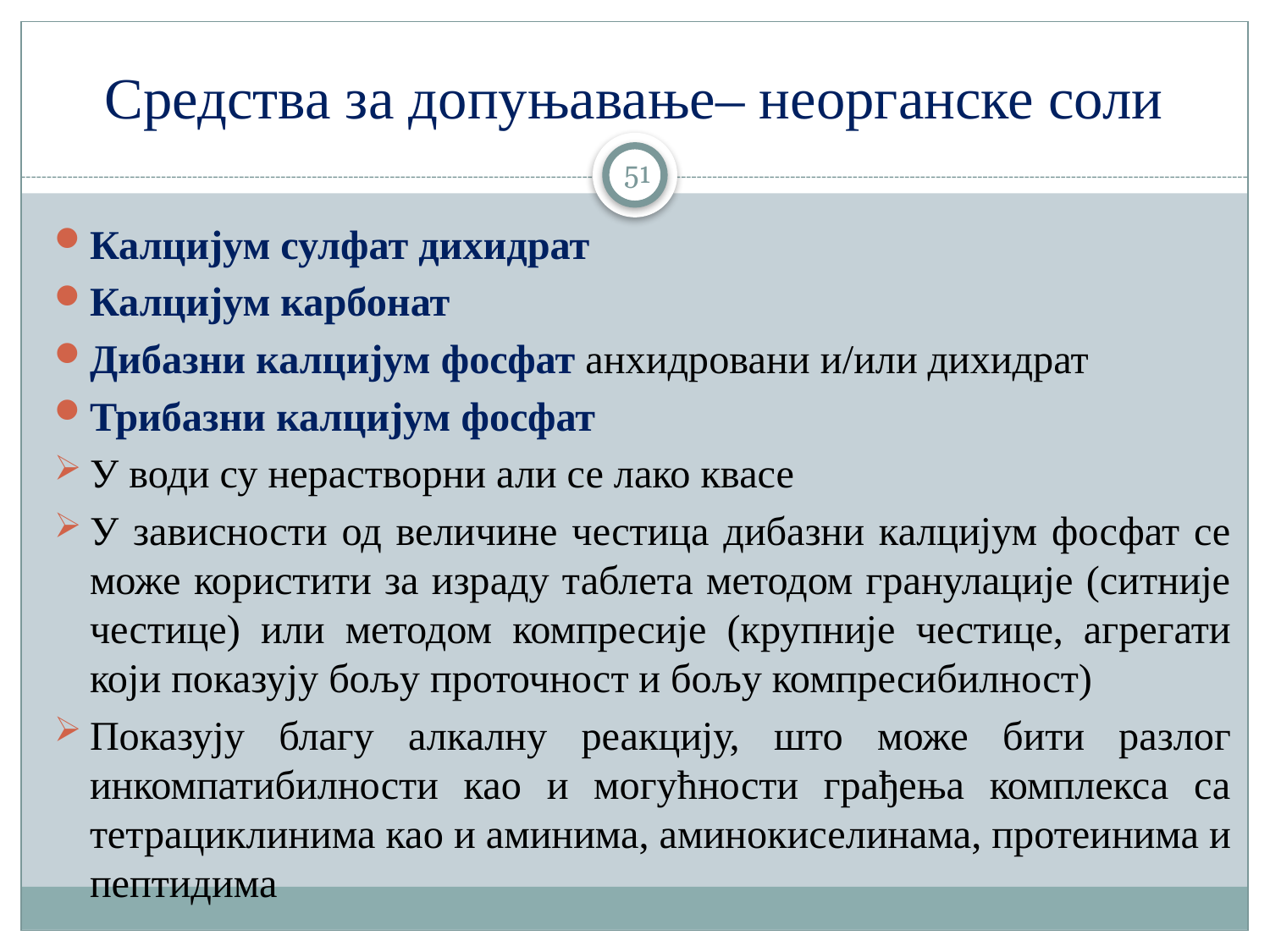

# Средства за допуњавање– неорганске соли
51
Калцијум сулфат дихидрат
Калцијум карбонат
Дибазни калцијум фосфат анхидровани и/или дихидрат
Трибазни калцијум фосфат
У води су нерастворни али се лако квасе
У зависности од величине честица дибазни калцијум фосфат се може користити за израду таблета методом гранулације (ситније честице) или методом компресије (крупније честице, агрегати који показују бољу проточност и бољу компресибилност)
Показују благу алкалну реакцију, што може бити разлог инкомпатибилности као и могућности грађења комплекса са тетрациклинима као и аминима, аминокиселинама, протеинима и пептидима